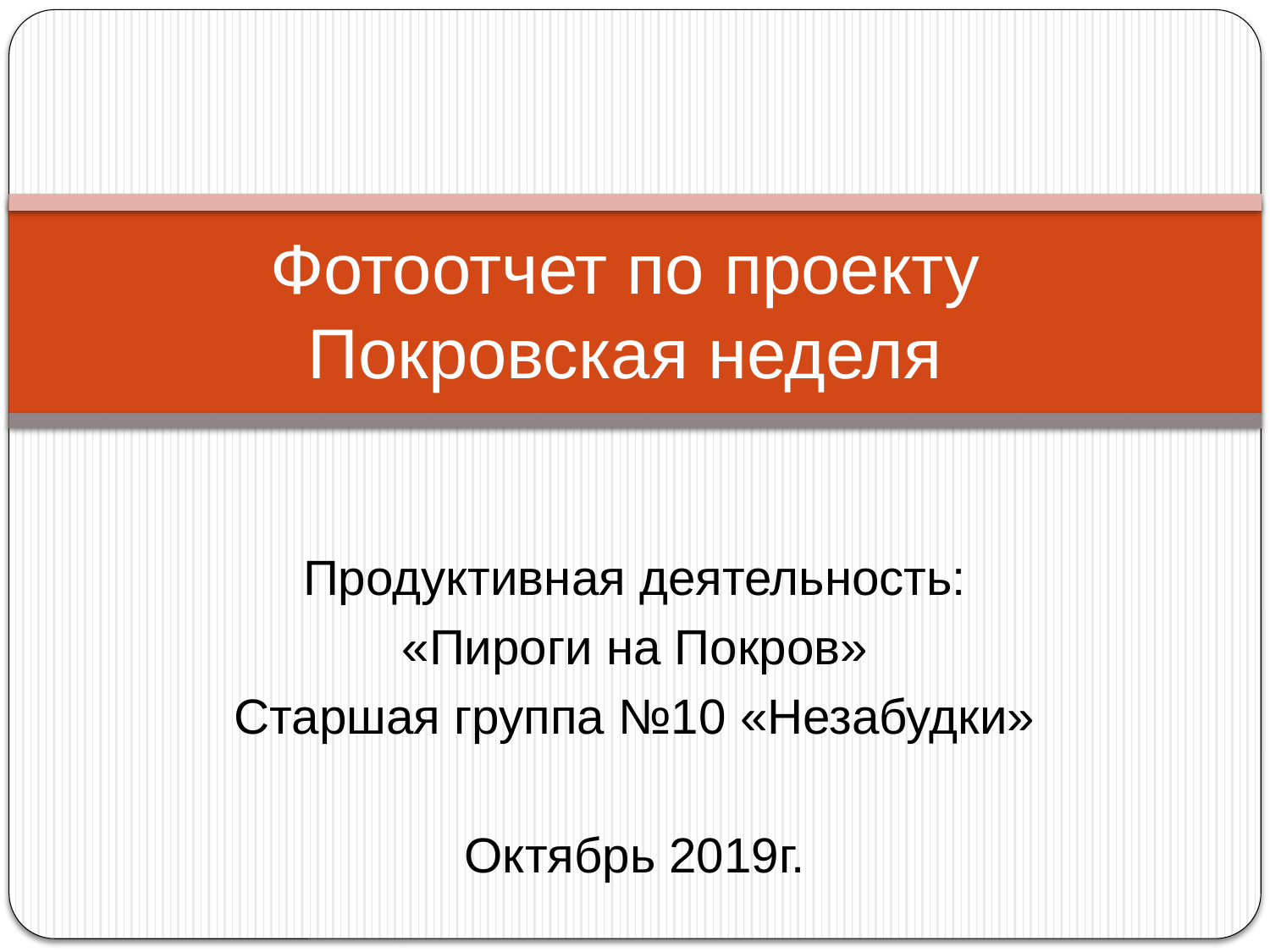

# Фотоотчет по проекту Покровская неделя
Продуктивная деятельность:
«Пироги на Покров»
Старшая группа №10 «Незабудки»

Октябрь 2019г.